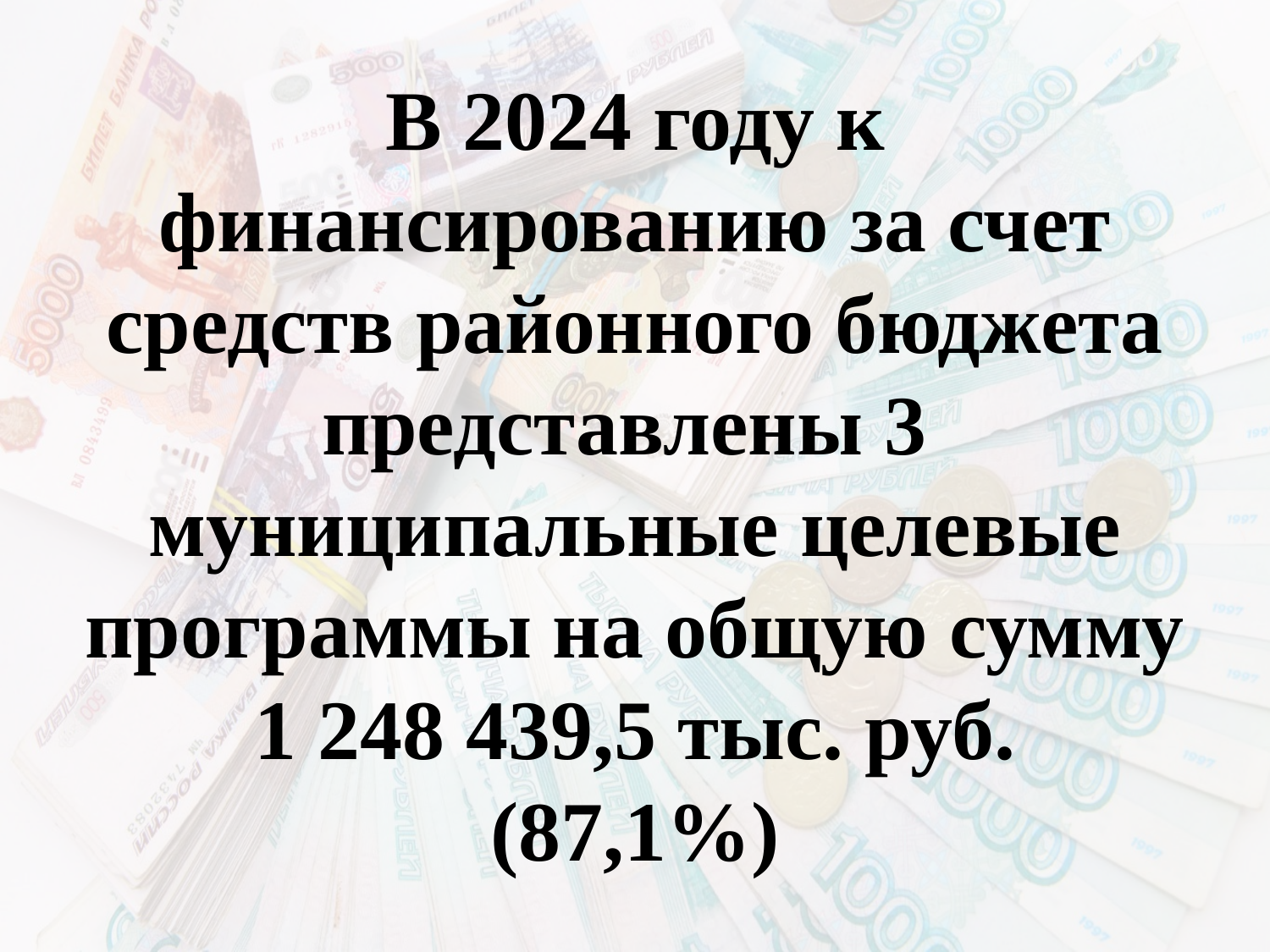

В 2024 году к финансированию за счет средств районного бюджета представлены 3  муниципальные целевые программы на общую сумму 1 248 439,5 тыс. руб.
(87,1%)